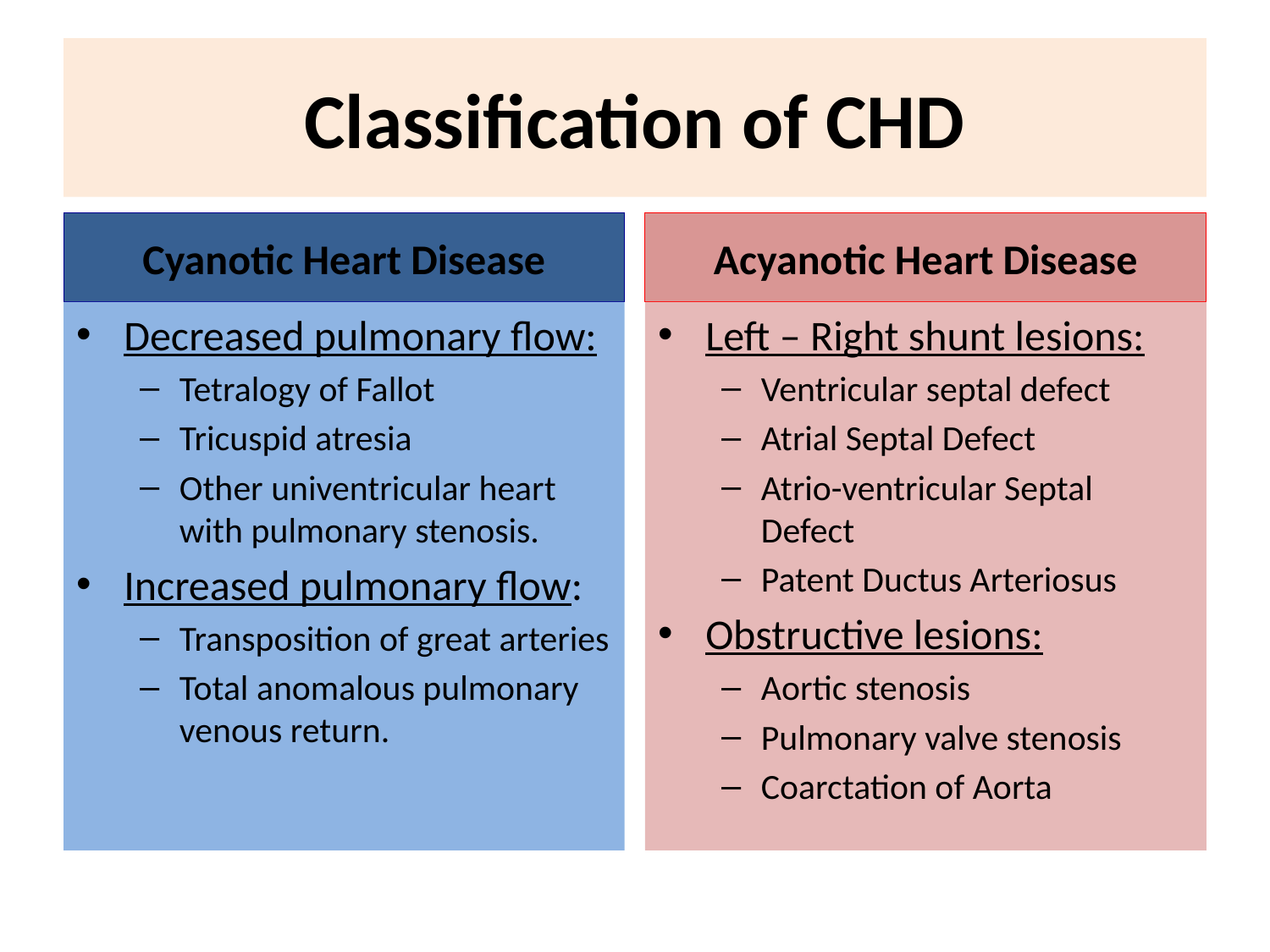

# Classification of CHD
Cyanotic Heart Disease
Acyanotic Heart Disease
Decreased pulmonary flow:
Tetralogy of Fallot
Tricuspid atresia
Other univentricular heart with pulmonary stenosis.
Increased pulmonary flow:
Transposition of great arteries
Total anomalous pulmonary venous return.
Left – Right shunt lesions:
Ventricular septal defect
Atrial Septal Defect
Atrio-ventricular Septal Defect
Patent Ductus Arteriosus
Obstructive lesions:
Aortic stenosis
Pulmonary valve stenosis
Coarctation of Aorta